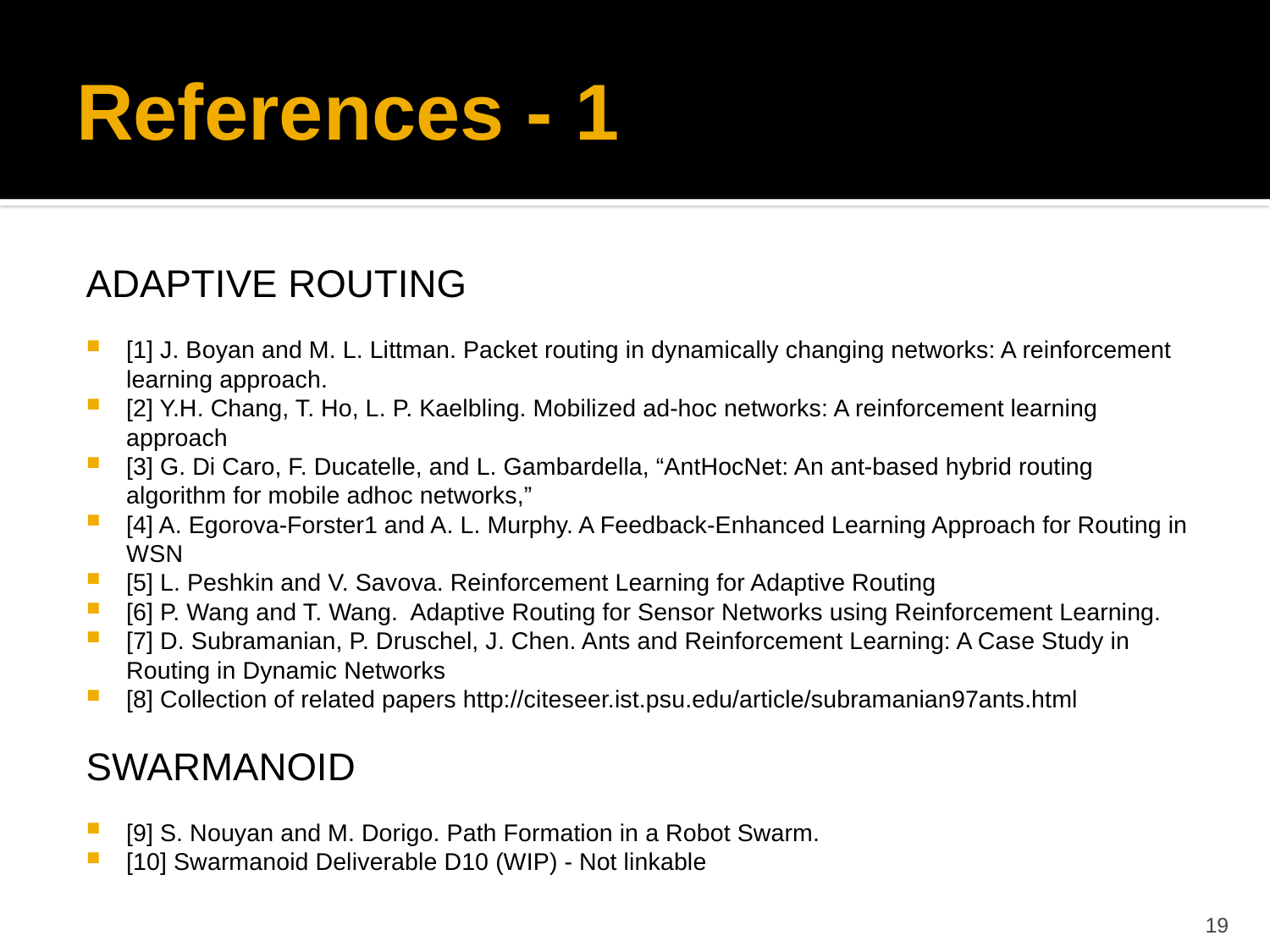

# References - 1
ADAPTIVE ROUTING

[1] J. Boyan and M. L. Littman. Packet routing in dynamically changing networks: A reinforcement learning approach.
[2] Y.H. Chang, T. Ho, L. P. Kaelbling. Mobilized ad-hoc networks: A reinforcement learning approach
[3] G. Di Caro, F. Ducatelle, and L. Gambardella, “AntHocNet: An ant-based hybrid routing algorithm for mobile adhoc networks,”
[4] A. Egorova-Forster1 and A. L. Murphy. A Feedback-Enhanced Learning Approach for Routing in WSN
[5] L. Peshkin and V. Savova. Reinforcement Learning for Adaptive Routing
[6] P. Wang and T. Wang.  Adaptive Routing for Sensor Networks using Reinforcement Learning.
[7] D. Subramanian, P. Druschel, J. Chen. Ants and Reinforcement Learning: A Case Study in Routing in Dynamic Networks
[8] Collection of related papers http://citeseer.ist.psu.edu/article/subramanian97ants.html

SWARMANOID

[9] S. Nouyan and M. Dorigo. Path Formation in a Robot Swarm.
[10] Swarmanoid Deliverable D10 (WIP) - Not linkable
19